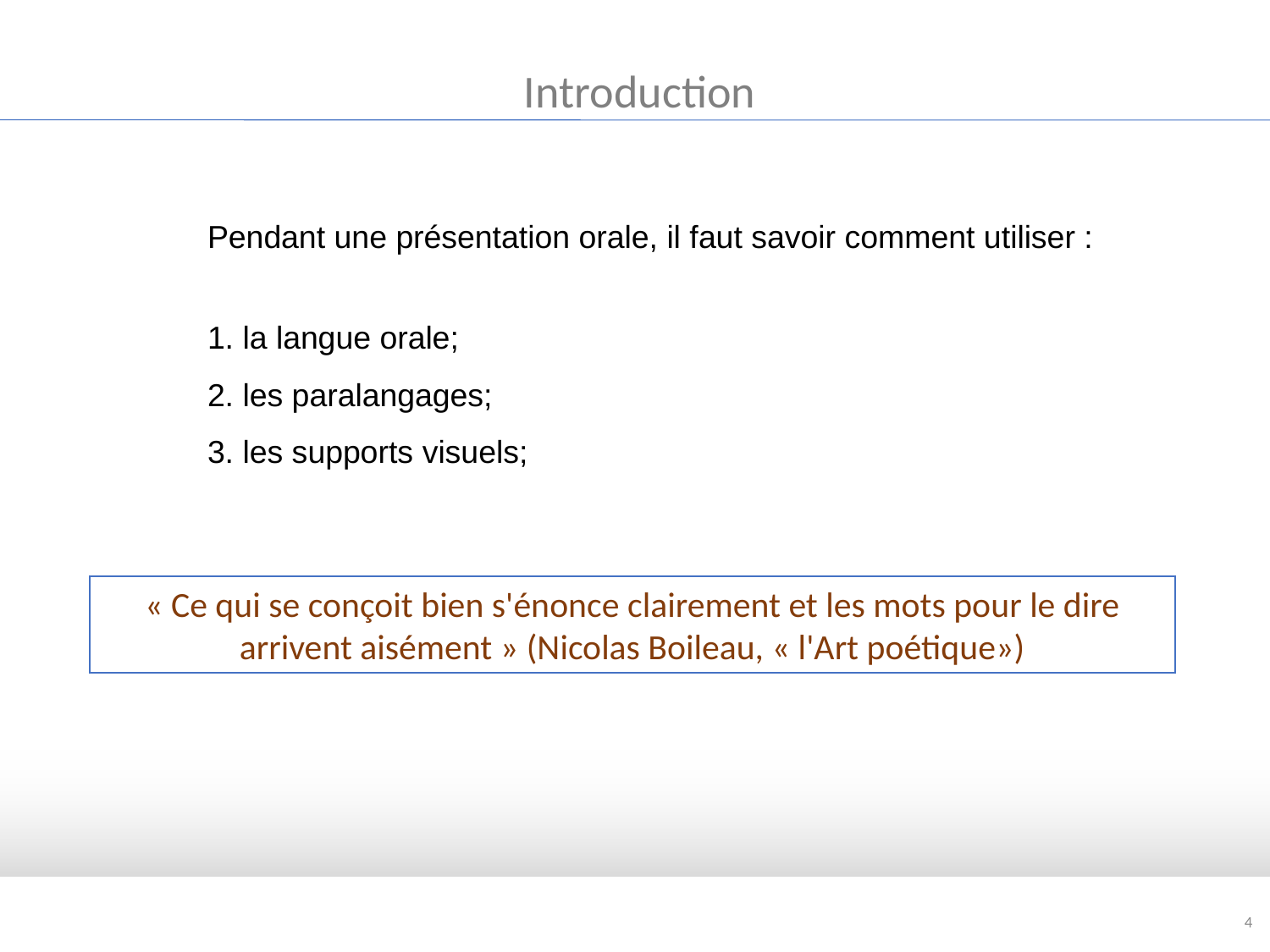

Introduction
Pendant une présentation orale, il faut savoir comment utiliser :

1. la langue orale;
2. les paralangages;
3. les supports visuels;

« Ce qui se conçoit bien s'énonce clairement et les mots pour le dire arrivent aisément » (Nicolas Boileau, « l'Art poétique»)
4